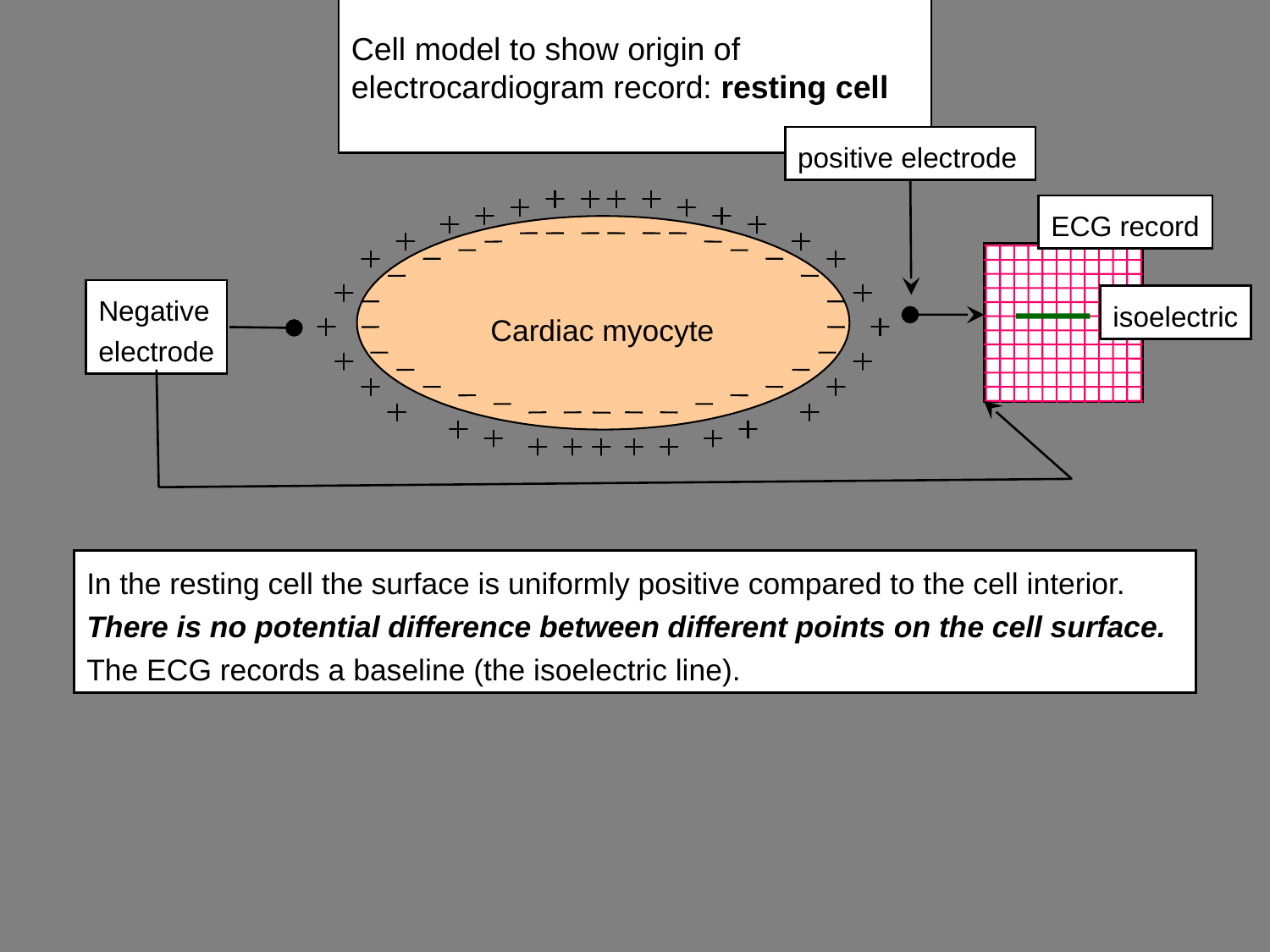

# Cell model to show origin of electrocardiogram record: resting cell
positive electrode

ECG record

Cardiac myocyte

Negative
electrode
isoelectric

In the resting cell the surface is uniformly positive compared to the cell interior.
There is no potential difference between different points on the cell surface.
The ECG records a baseline (the isoelectric line).